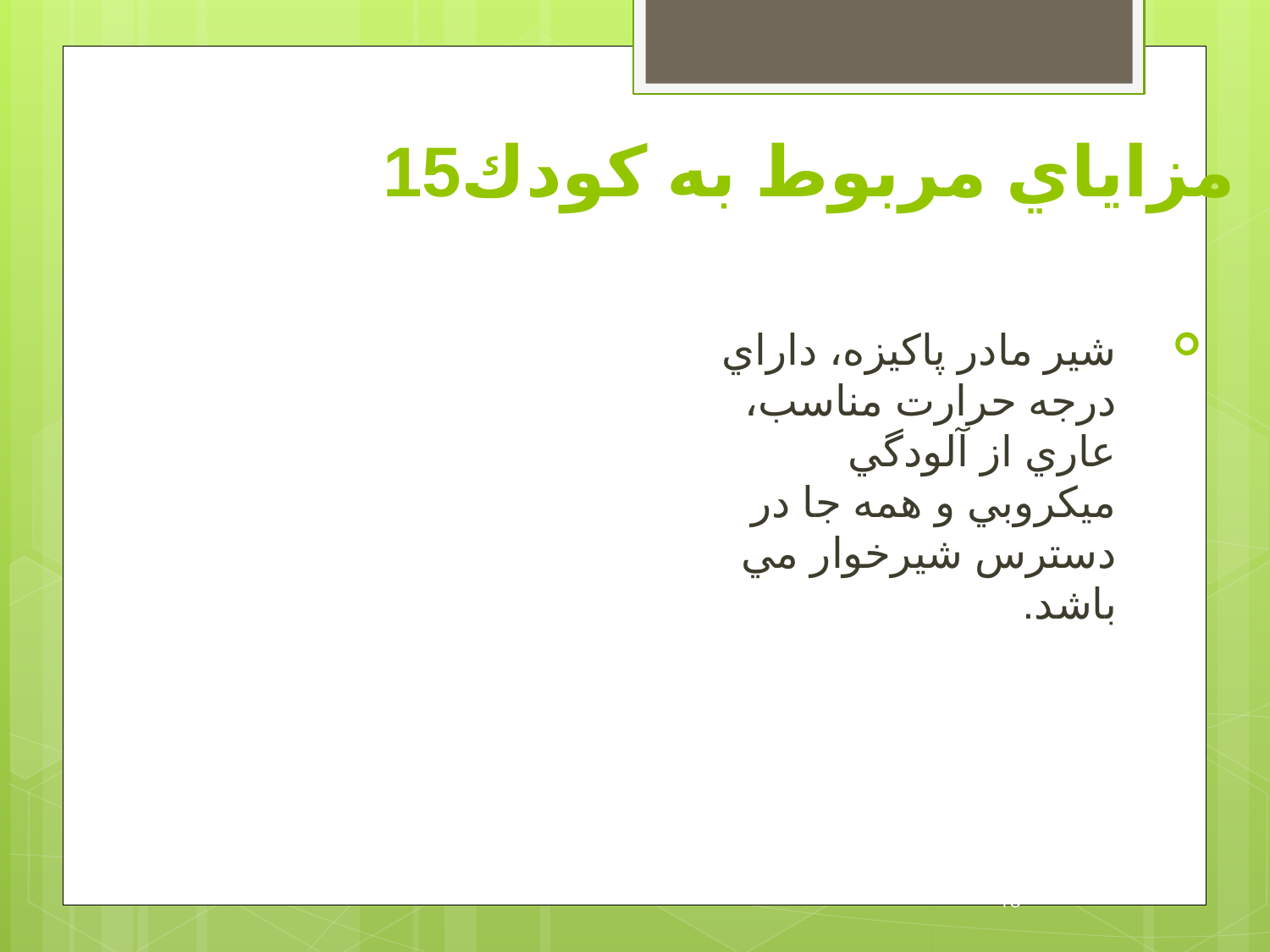

# مزاياي مربوط به كودك15

شير مادر پاكيزه، داراي درجه حرارت مناسب، عاري از آلودگي ميكروبي و همه جا در دسترس شيرخوار مي باشد.
18